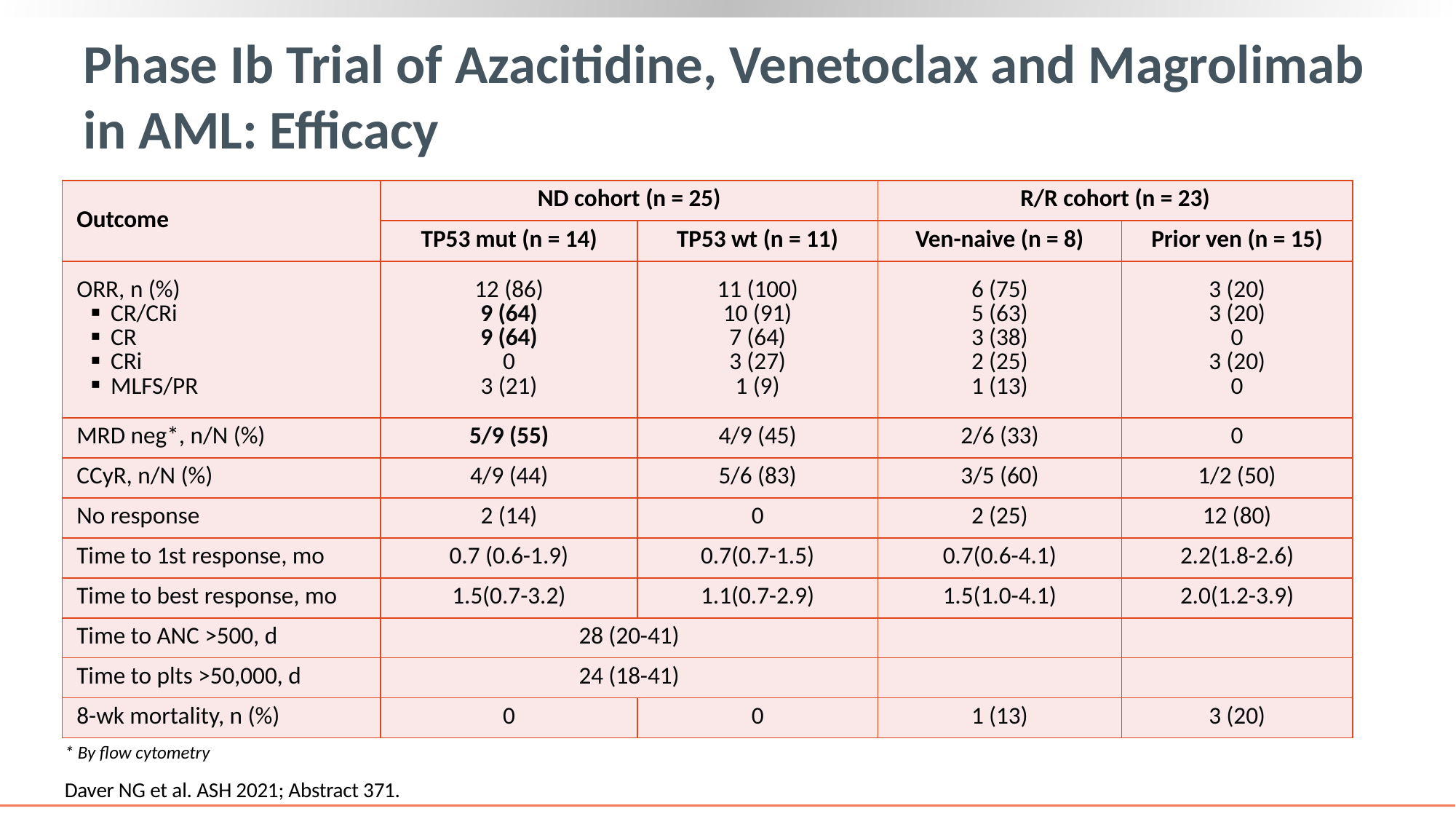

# Phase Ib Trial of Azacitidine, Venetoclax and Magrolimab in AML: Efficacy
| Outcome | ND cohort (n = 25) |  | R/R cohort (n = 23) |  |
| --- | --- | --- | --- | --- |
|  | TP53 mut (n = 14) | TP53 wt (n = 11) | Ven-naive (n = 8) | Prior ven (n = 15) |
| ORR, n (%) CR/CRi CR CRi MLFS/PR | 12 (86) 9 (64) 9 (64) 0 3 (21) | 11 (100) 10 (91) 7 (64) 3 (27) 1 (9) | 6 (75) 5 (63) 3 (38) 2 (25) 1 (13) | 3 (20) 3 (20) 0 3 (20) 0 |
| MRD neg\*, n/N (%) | 5/9 (55) | 4/9 (45) | 2/6 (33) | 0 |
| CCyR, n/N (%) | 4/9 (44) | 5/6 (83) | 3/5 (60) | 1/2 (50) |
| No response | 2 (14) | 0 | 2 (25) | 12 (80) |
| Time to 1st response, mo | 0.7 (0.6-1.9) | 0.7(0.7-1.5) | 0.7(0.6-4.1) | 2.2(1.8-2.6) |
| Time to best response, mo | 1.5(0.7-3.2) | 1.1(0.7-2.9) | 1.5(1.0-4.1) | 2.0(1.2-3.9) |
| Time to ANC >500, d | 28 (20-41) |  |  |  |
| Time to plts >50,000, d | 24 (18-41) |  |  |  |
| 8-wk mortality, n (%) | 0 | 0 | 1 (13) | 3 (20) |
* By flow cytometry
Daver NG et al. ASH 2021; Abstract 371.